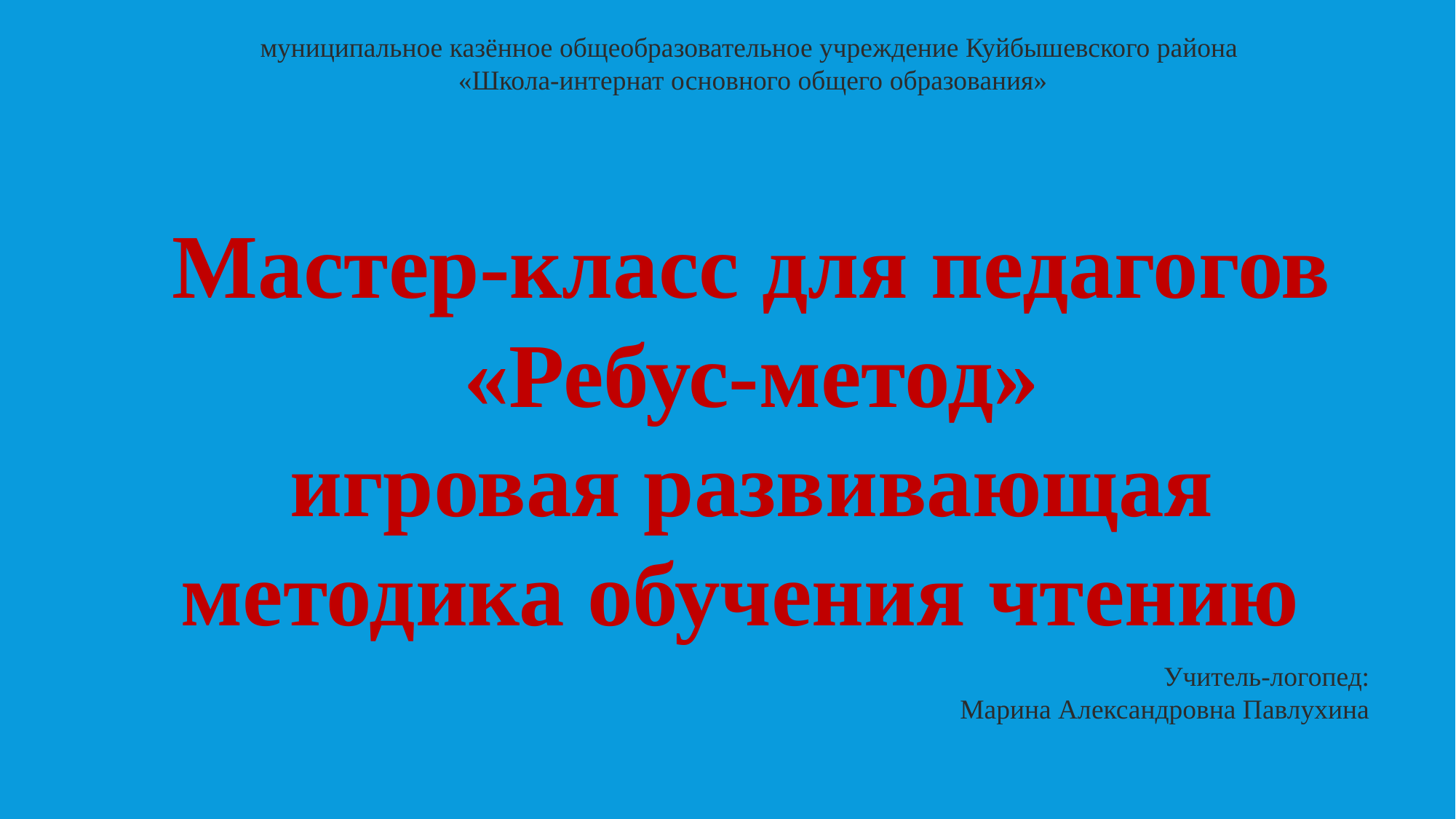

муниципальное казённое общеобразовательное учреждение Куйбышевского района
 «Школа-интернат основного общего образования»
Мастер-класс для педагогов
«Ребус-метод»
игровая развивающая методика обучения чтению
Учитель-логопед:
Марина Александровна Павлухина